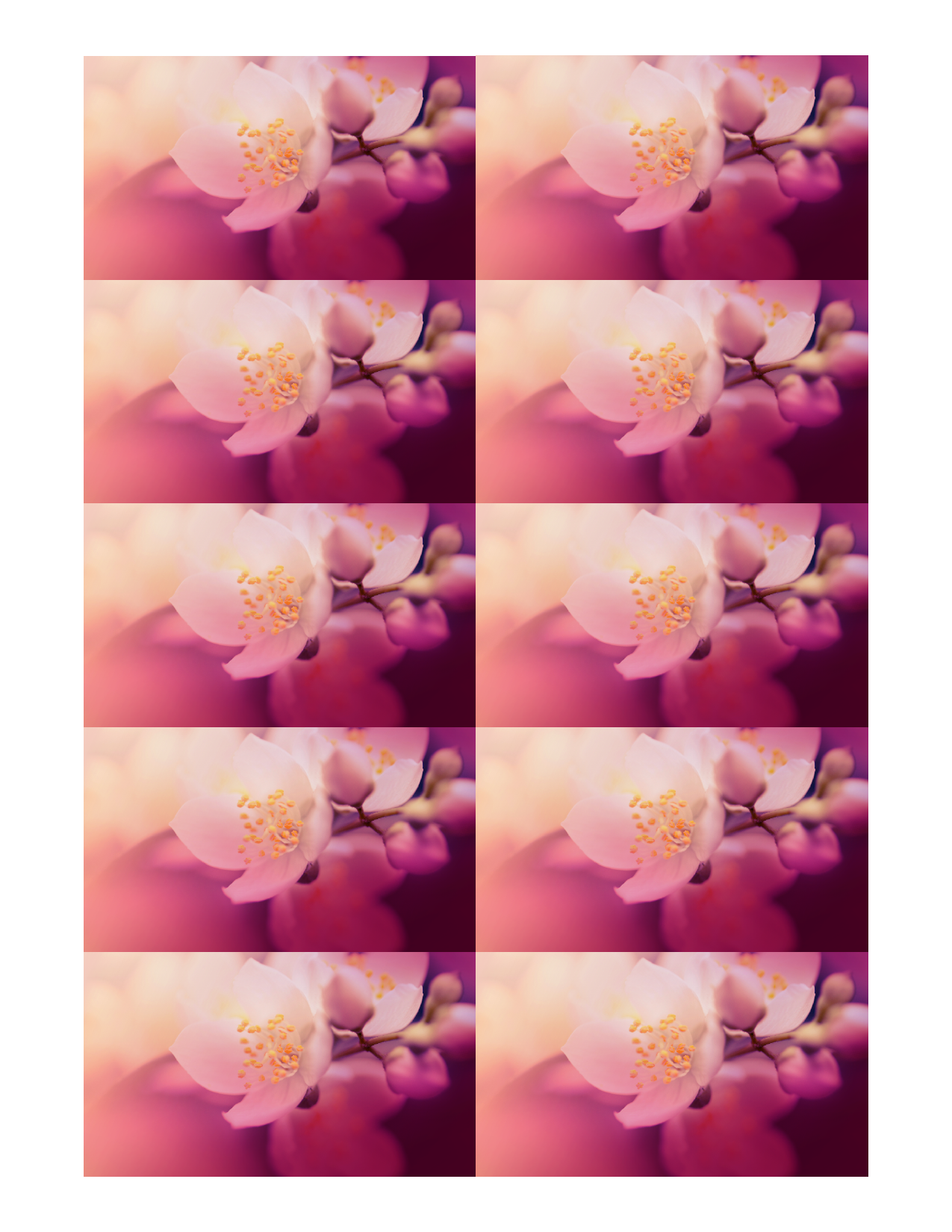

Michiyo Sato

Nature photography

1234 First Street,
Brunswick, GA 98052

360.555.0150

someone@example.com

@msatoexamplecom